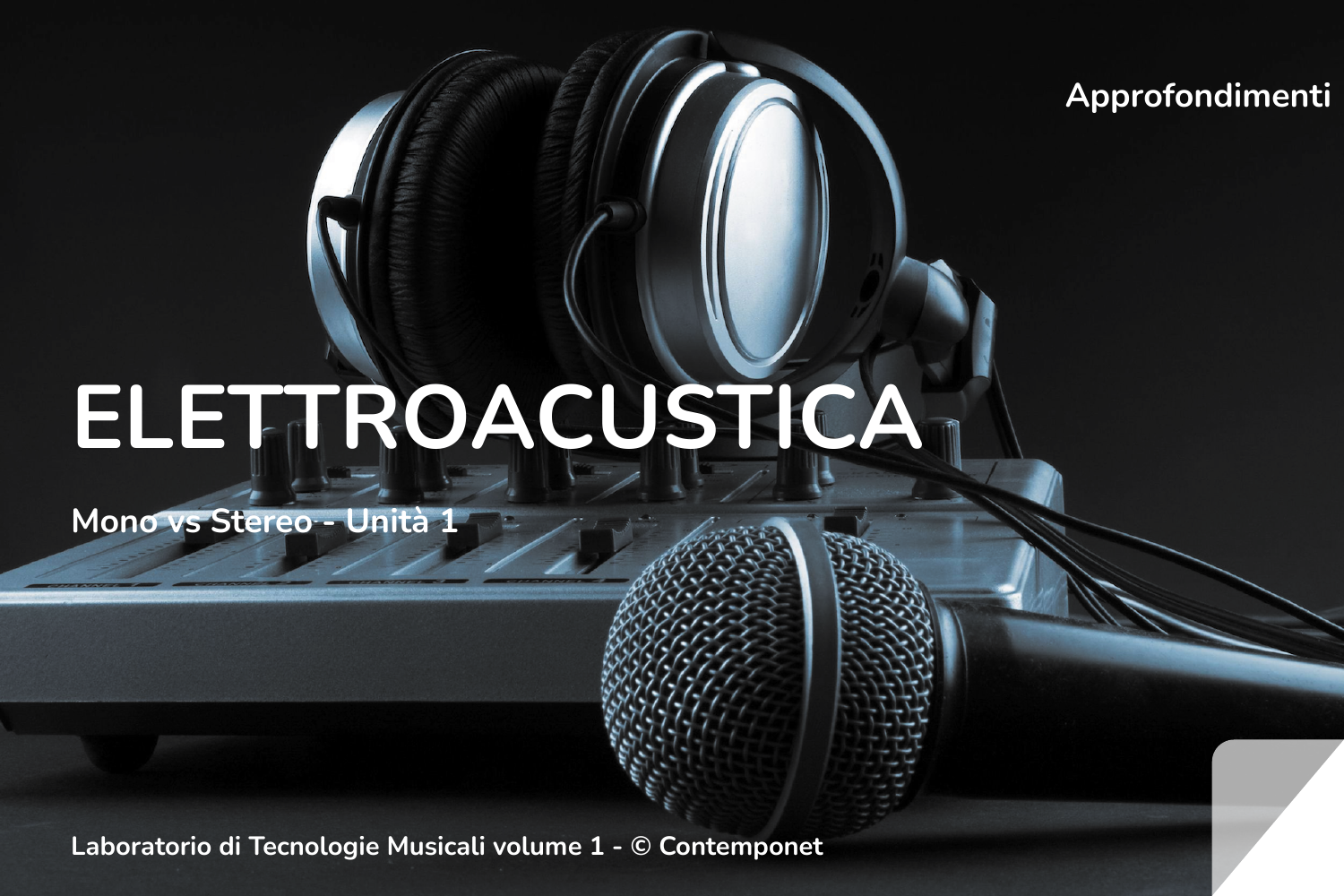

Approfondimenti
# ELETTROACUSTICA
Mono vs Stereo - Unità 1
Laboratorio di Tecnologie Musicali volume 1 - © Contemponet